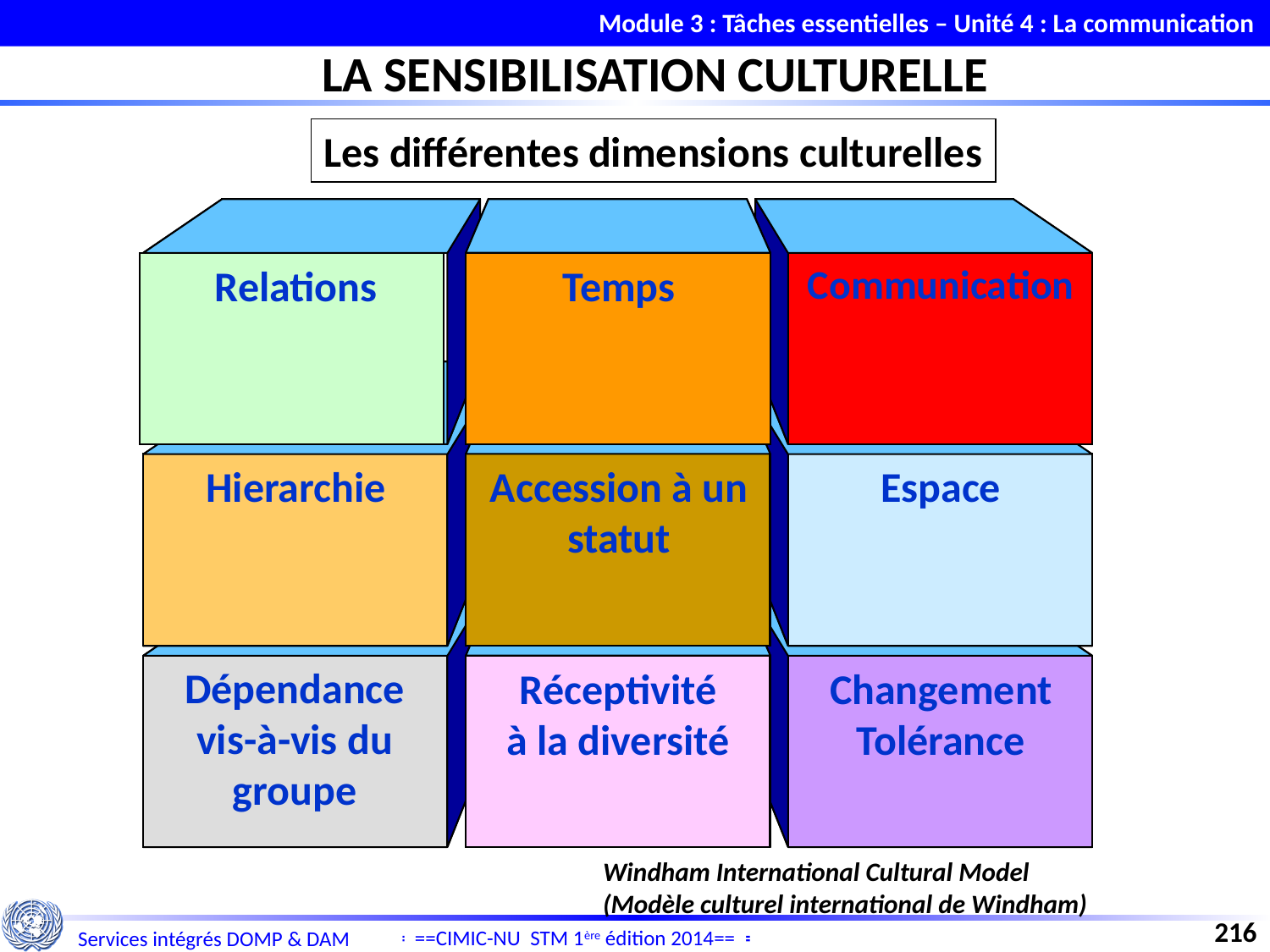

Module 3 : Tâches essentielles – Unité 4 : La communication
LA SENSIBILISATION CULTURELLE
Les différentes dimensions culturelles

Relations
Temps

Communication

Hierarchie
Accession à un statut
Espace

Dépendance vis-à-vis du groupe

Réceptivité
à la diversité

Changement Tolérance

Windham International Cultural Model
(Modèle culturel international de Windham)

216
==CIMIC-NU  STM 1ère édition 2014==
Services intégrés DOMP & DAM